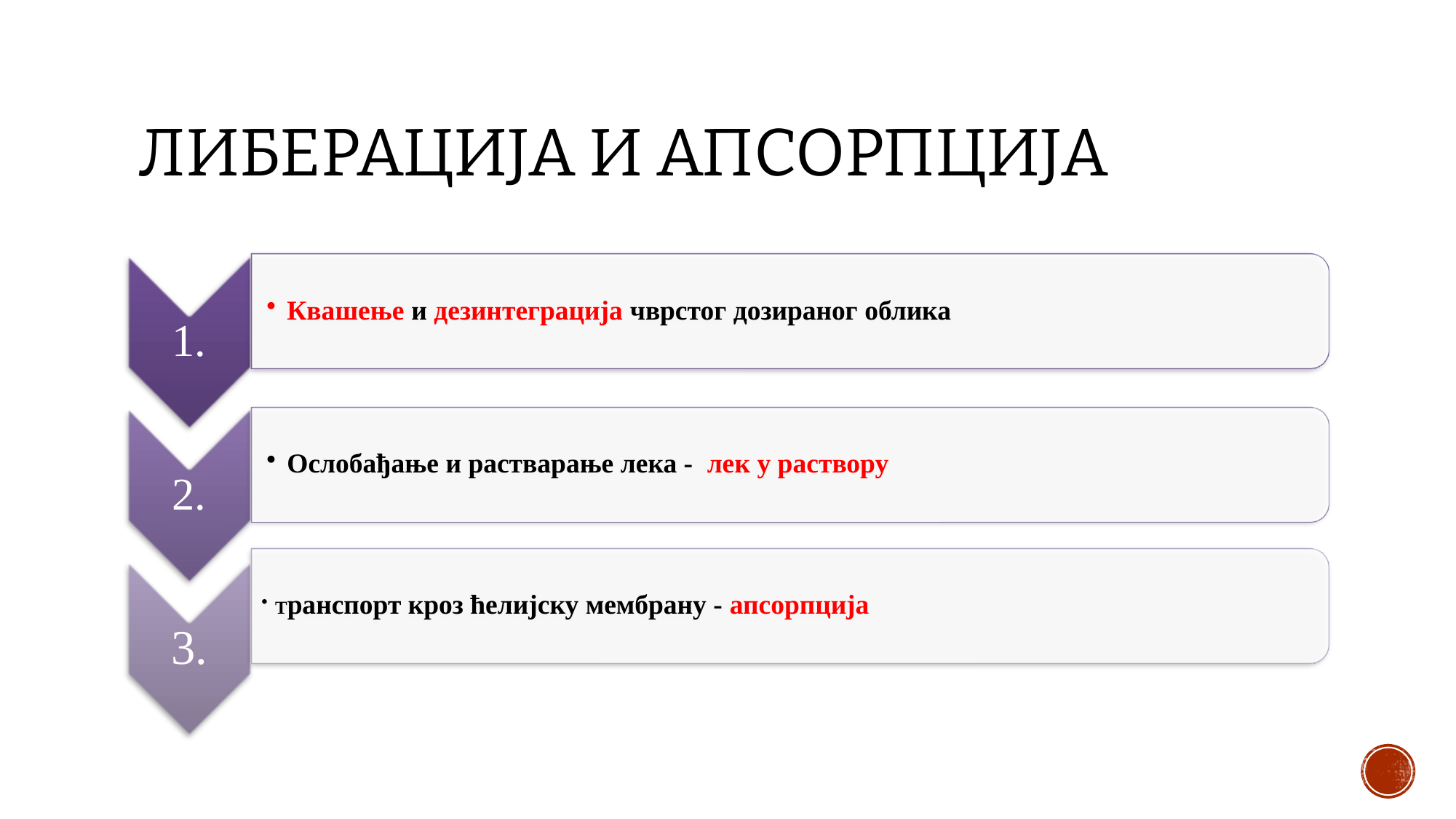

# Либерација и апсорпција
1.
Квашење и дезинтеграција чврстог дозираног облика
2.
Ослобађање и растварање лека -  лек у раствору
3.
Tранспорт кроз ћелијску мембрану - апсорпција